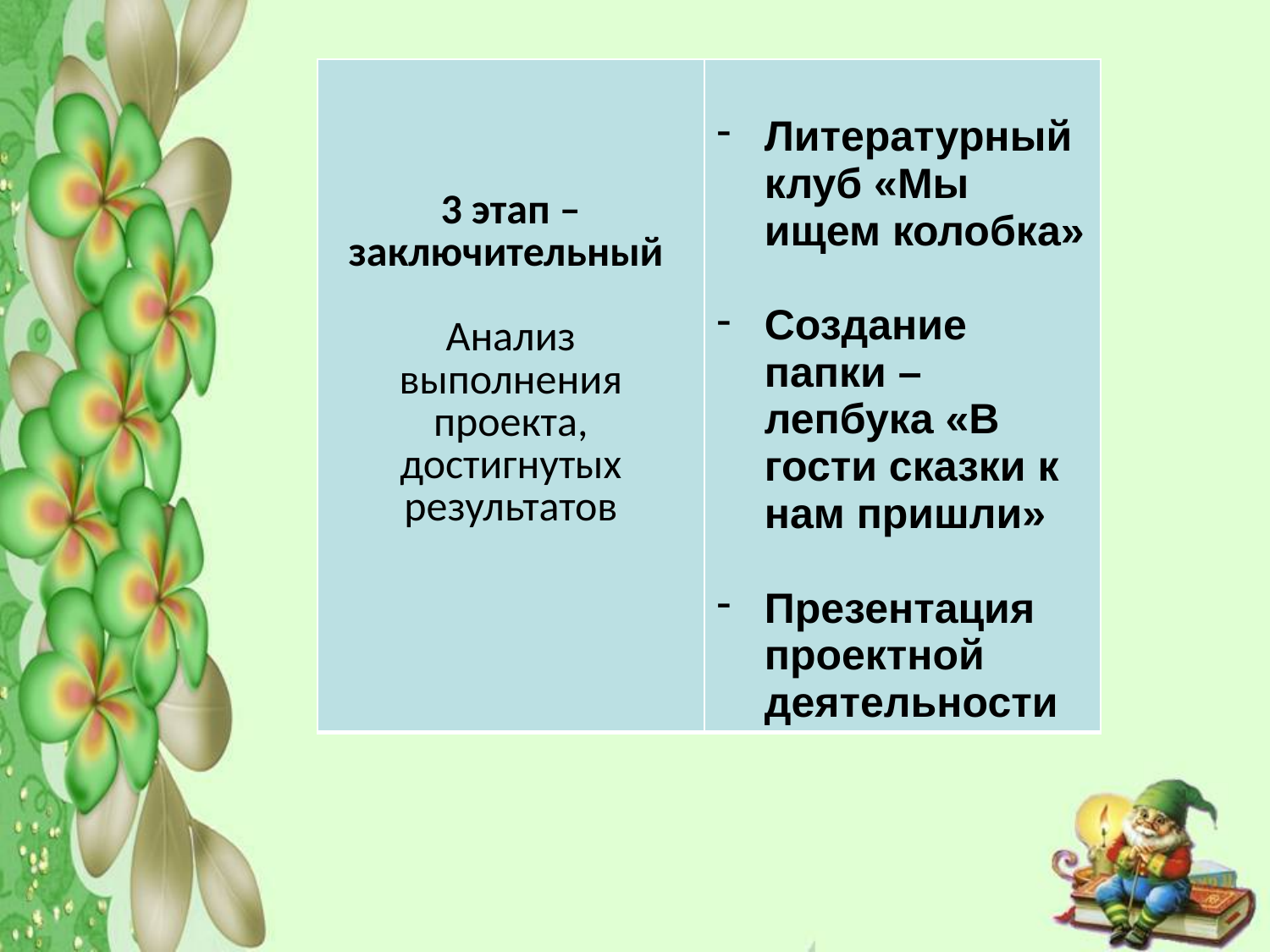

| 3 этап – заключительный Анализ выполнения проекта, достигнутых результатов | Литературный клуб «Мы ищем колобка» Создание папки – лепбука «В гости сказки к нам пришли» Презентация проектной деятельности |
| --- | --- |